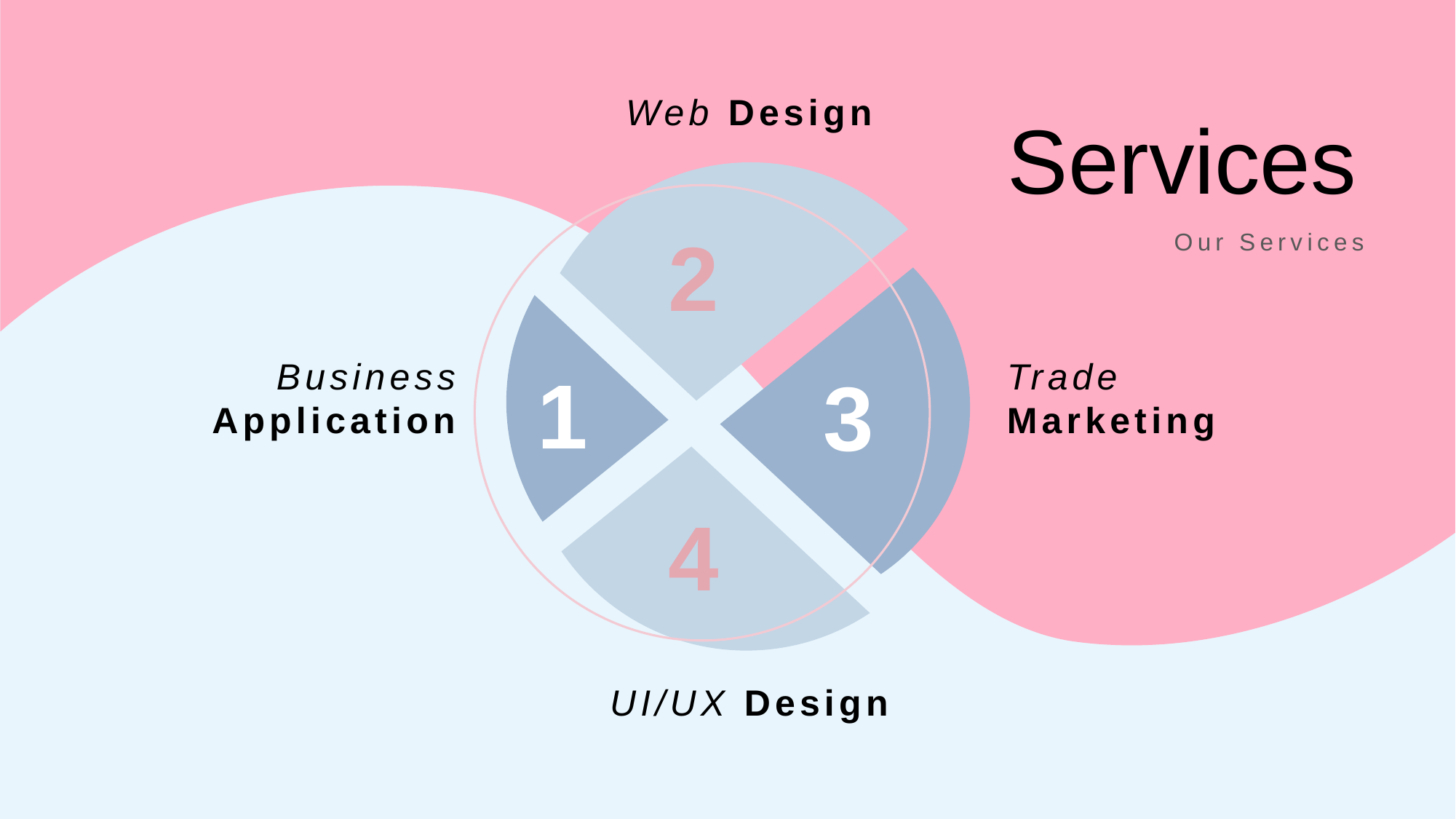

Web Design
Services

2
Our Services
Trade
Marketing
Business
Application
1
3
4
UI/UX Design